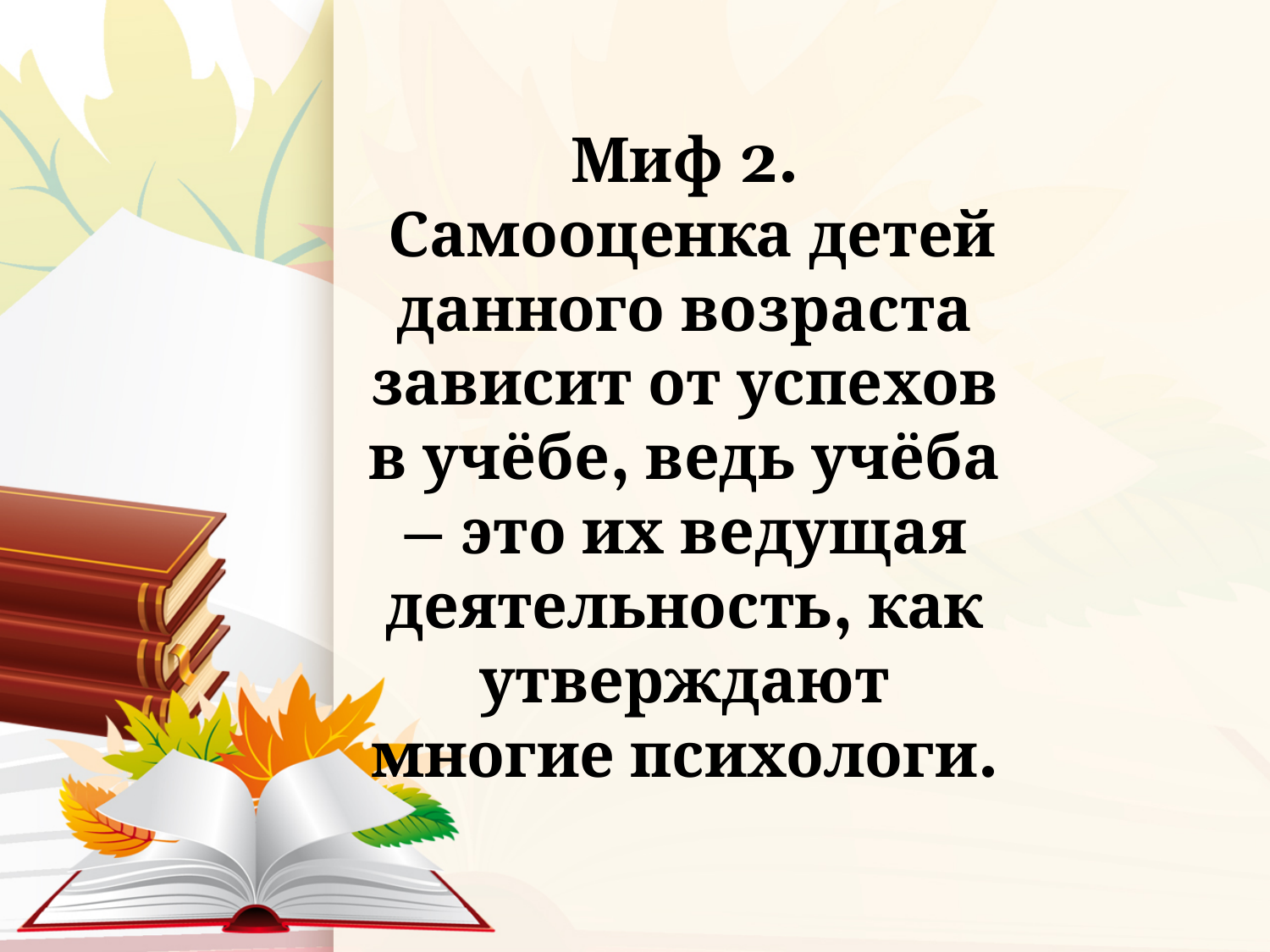

# Миф 2. Самооценка детей данного возраста зависит от успехов в учёбе, ведь учёба – это их ведущая деятельность, как утверждают многие психологи.